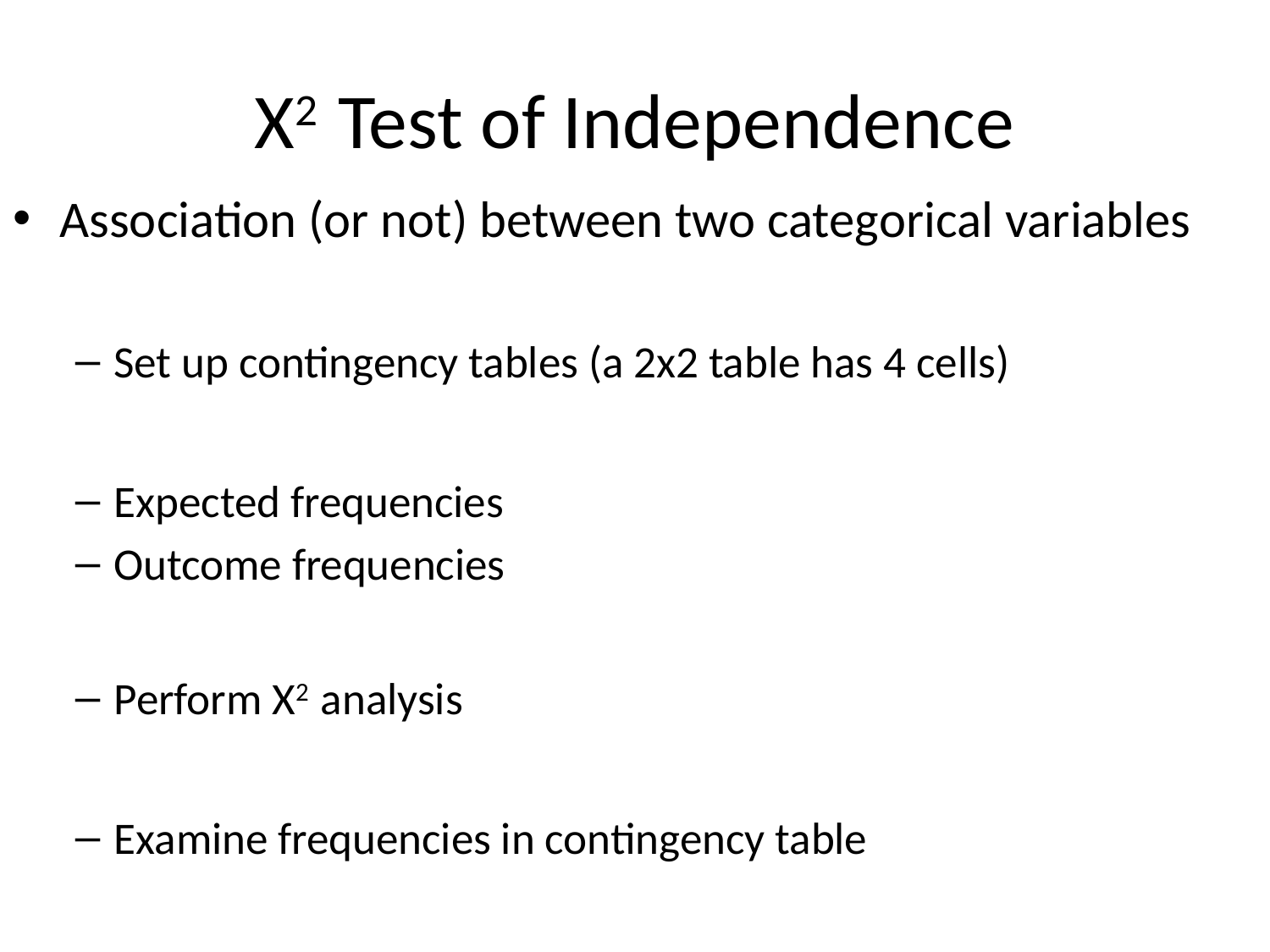

# Χ2  Test of Independence
Association (or not) between two categorical variables

Set up contingency tables (a 2x2 table has 4 cells)

Expected frequencies
Outcome frequencies

Perform X2  analysis

Examine frequencies in contingency table